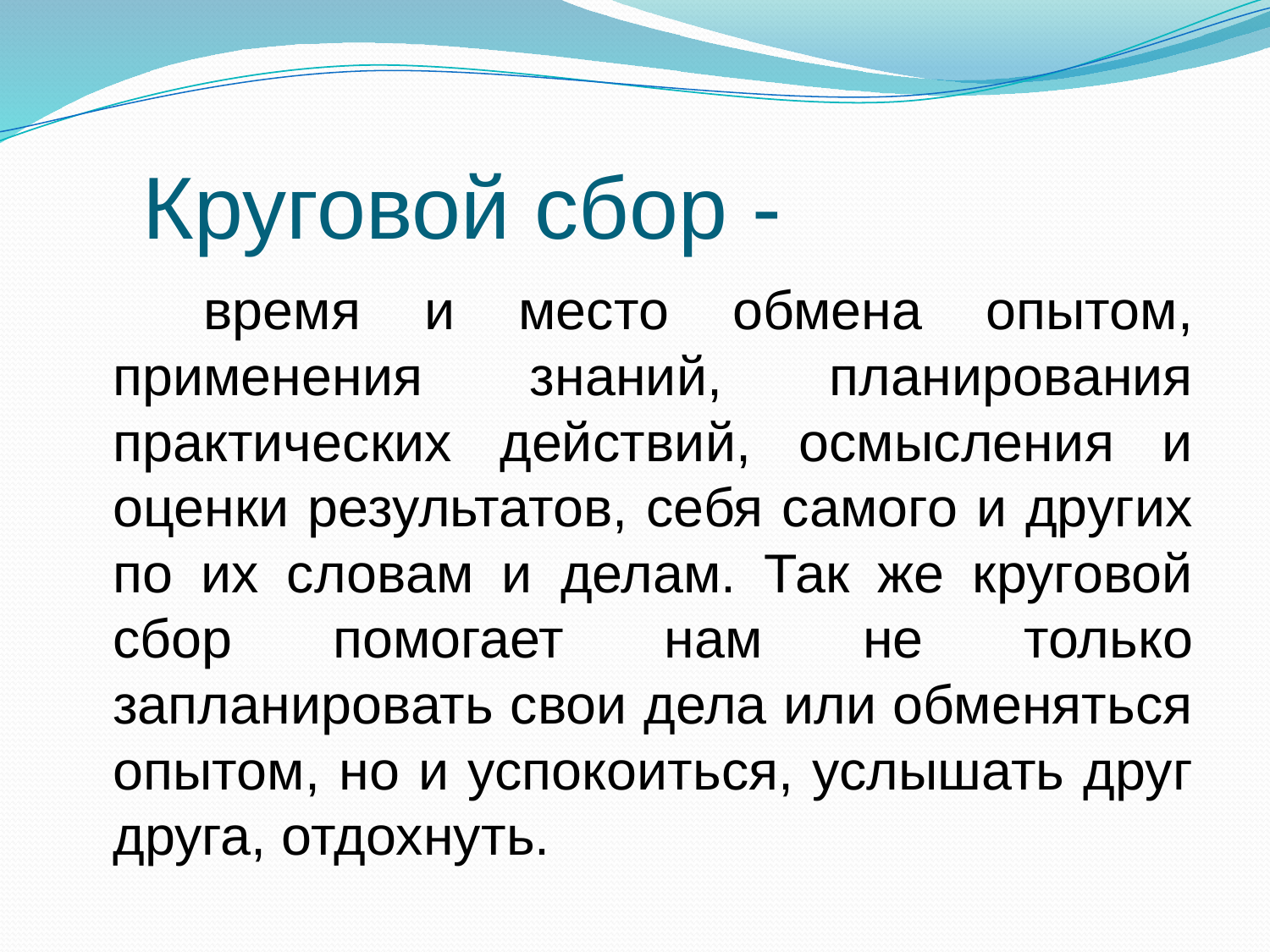

# Круговой сбор -
  время и место обмена опытом, применения знаний, планирования практических действий, осмысления и оценки результатов, себя самого и других по их словам и делам. Так же круговой сбор помогает нам не только запланировать свои дела или обменяться опытом, но и успокоиться, услышать друг друга, отдохнуть.